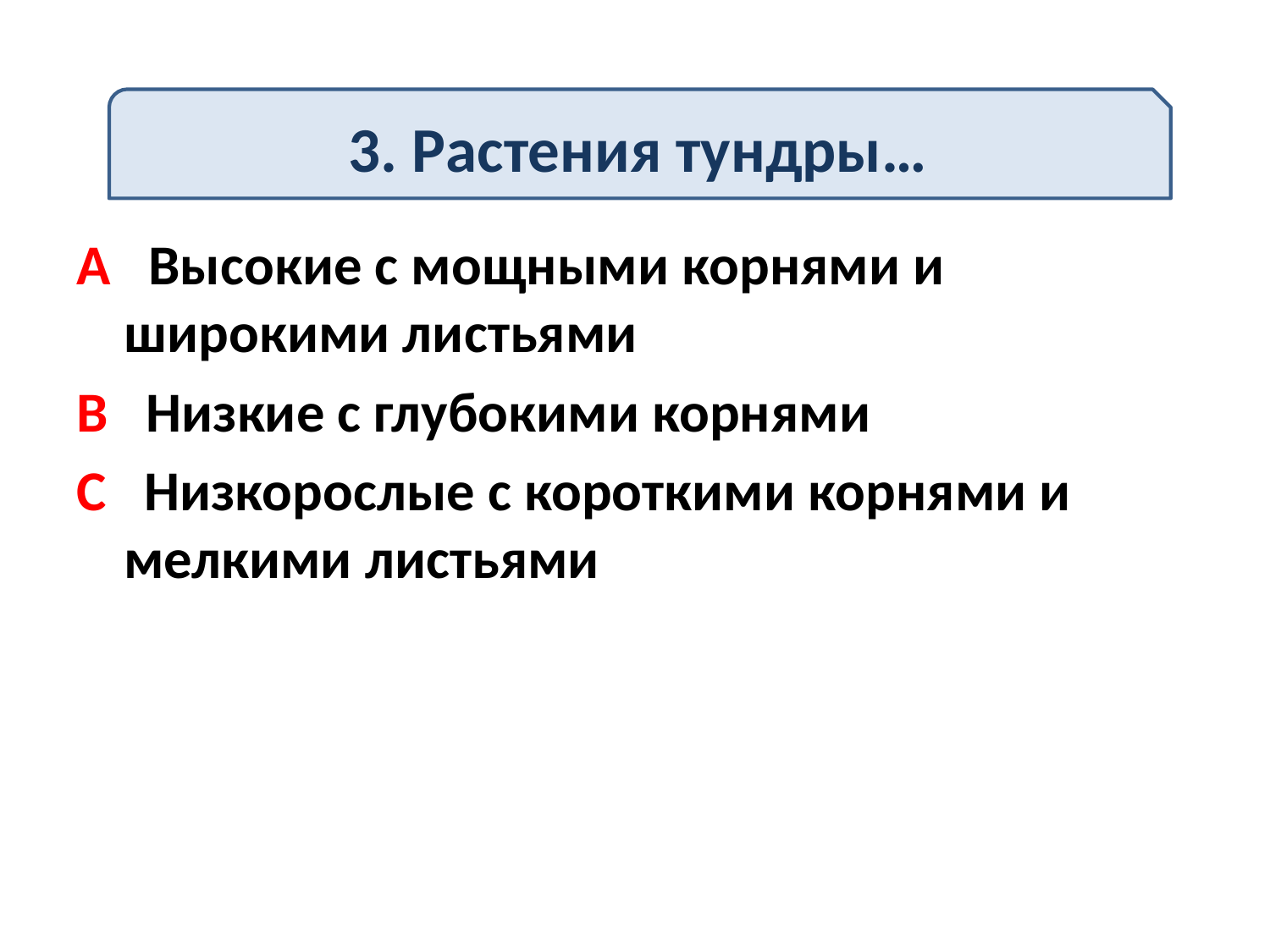

3. Растения тундры…
А   Высокие с мощными корнями и   широкими листьями
B   Низкие с глубокими корнями
C   Низкорослые с короткими корнями и мелкими листьями